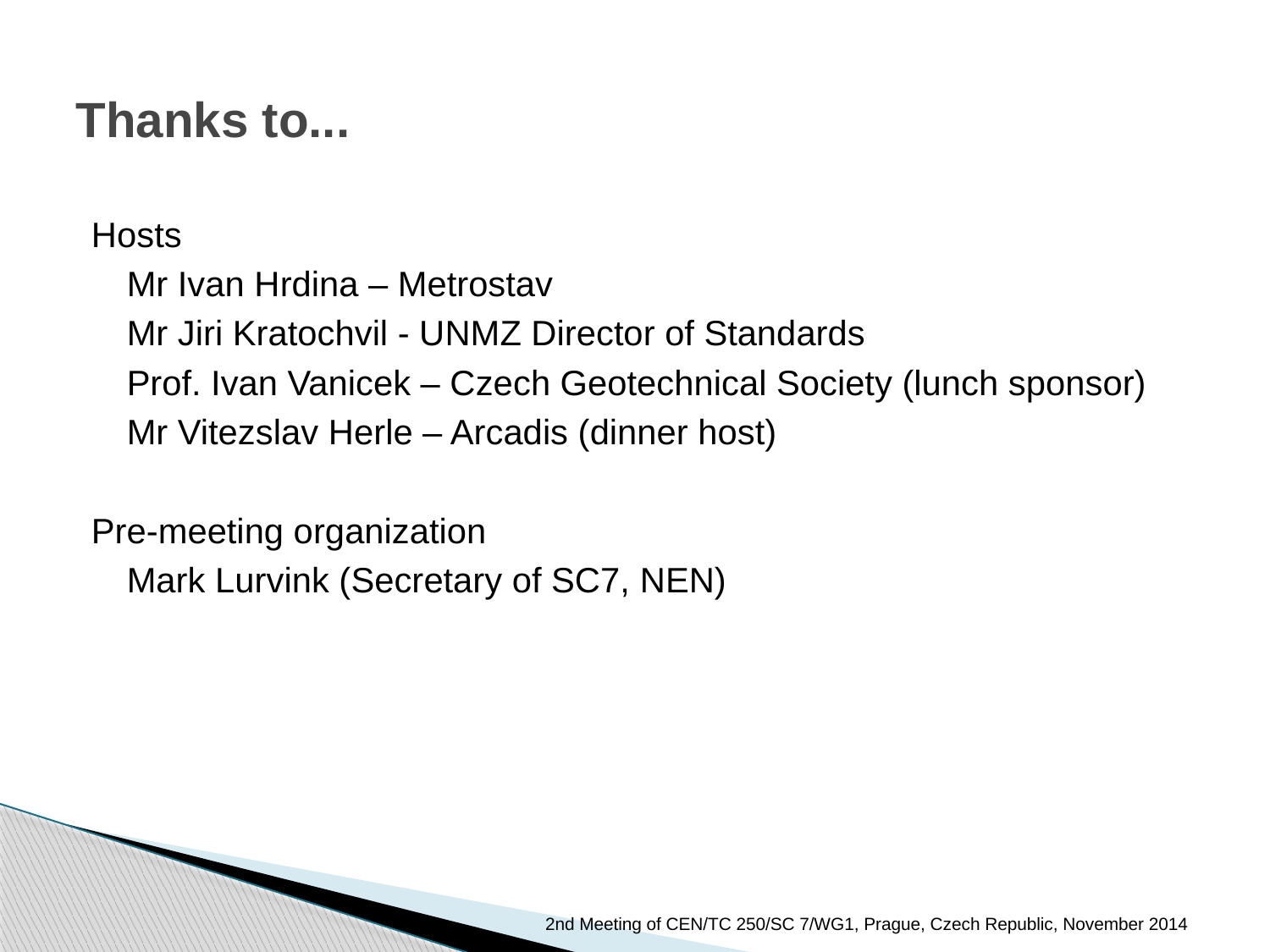

# Thanks to...
Hosts
	Mr Ivan Hrdina – Metrostav
	Mr Jiri Kratochvil - UNMZ Director of Standards
	Prof. Ivan Vanicek – Czech Geotechnical Society (lunch sponsor)
	Mr Vitezslav Herle – Arcadis (dinner host)

Pre-meeting organization
	Mark Lurvink (Secretary of SC7, NEN)
2nd Meeting of CEN/TC 250/SC 7/WG1, Prague, Czech Republic, November 2014